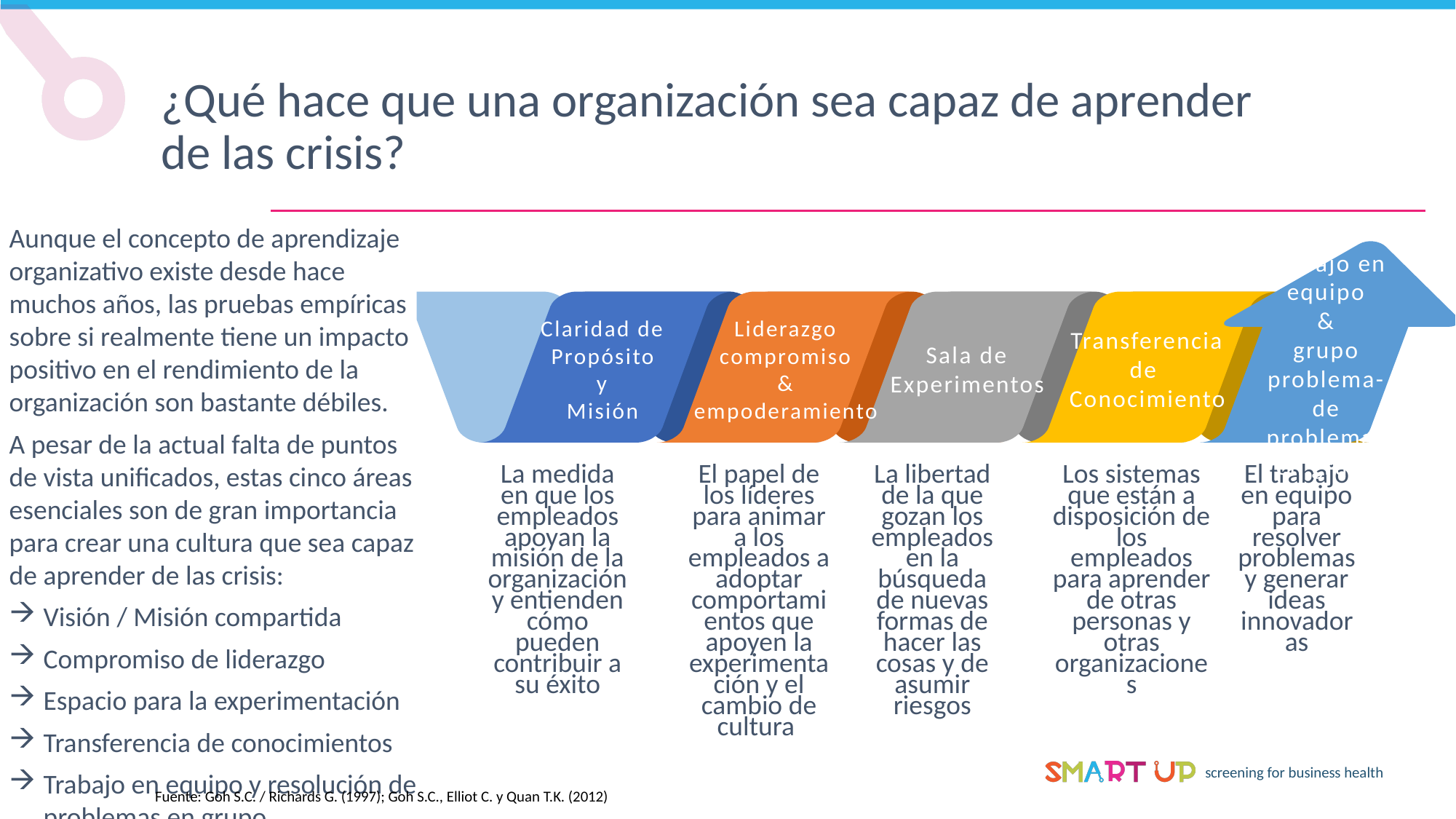

¿Qué hace que una organización sea capaz de aprender de las crisis?
Aunque el concepto de aprendizaje organizativo existe desde hace muchos años, las pruebas empíricas sobre si realmente tiene un impacto positivo en el rendimiento de la organización son bastante débiles.
A pesar de la actual falta de puntos de vista unificados, estas cinco áreas esenciales son de gran importancia para crear una cultura que sea capaz de aprender de las crisis:
Visión / Misión compartida
Compromiso de liderazgo
Espacio para la experimentación
Transferencia de conocimientos
Trabajo en equipo y resolución de problemas en grupo

Trabajo en equipo
&
grupo
problema-
de problemas en grupo

Claridad de
Propósito
y
Misión
Liderazgo
compromiso
&
empoderamiento
Transferencia
de
Conocimiento
Sala de
Experimentos
La medida en que los empleados apoyan la misión de la organización y entienden cómo pueden contribuir a su éxito
El papel de los líderes para animar a los empleados a adoptar comportamientos que apoyen la experimentación y el cambio de cultura
La libertad de la que gozan los empleados en la búsqueda de nuevas formas de hacer las cosas y de asumir riesgos
Los sistemas que están a disposición de los empleados para aprender de otras personas y otras organizaciones
El trabajo en equipo para resolver problemas y generar ideas innovadoras
Fuente: Goh S.C. / Richards G. (1997); Goh S.C., Elliot C. y Quan T.K. (2012)